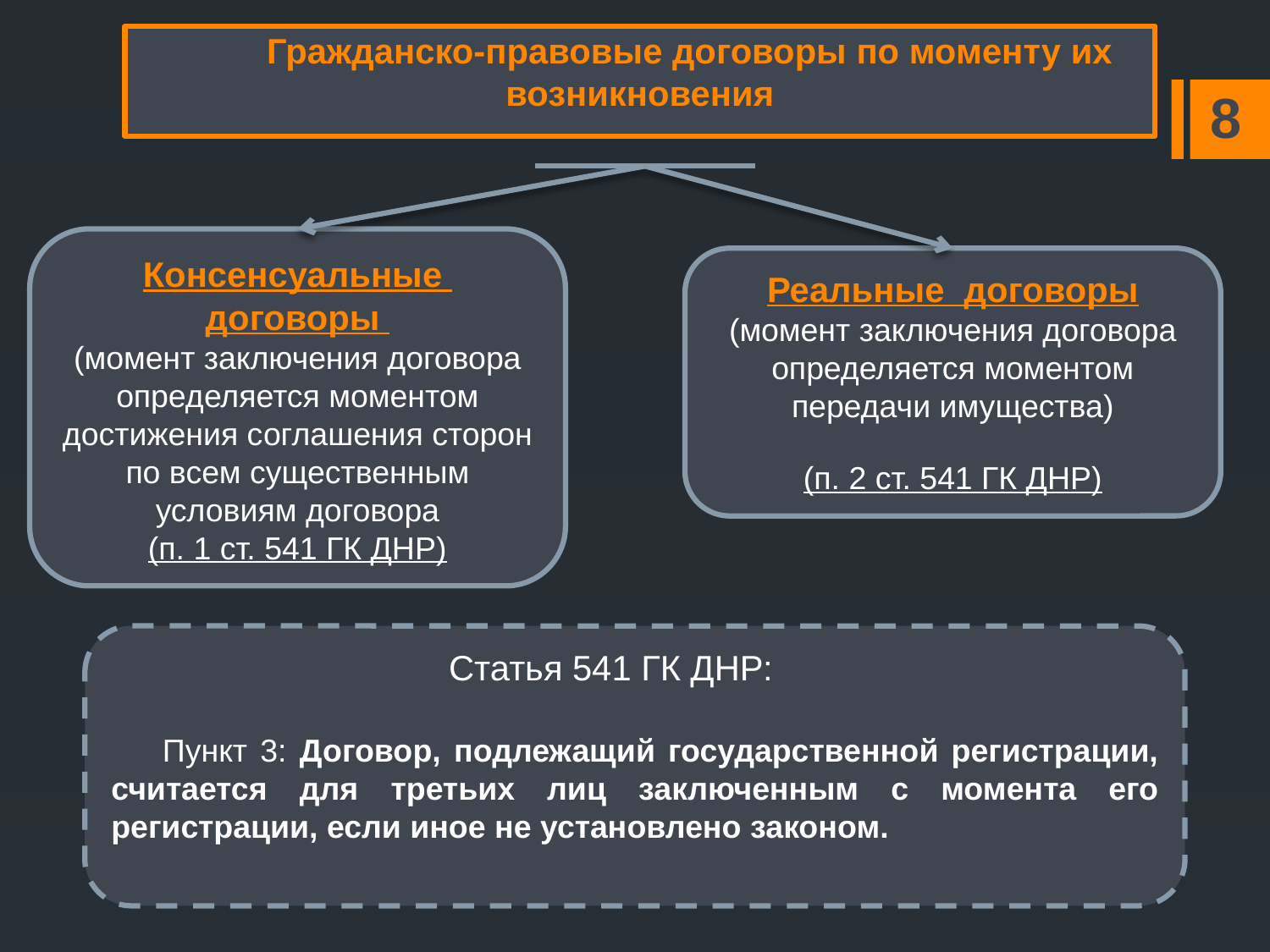

Гражданско-правовые договоры по моменту их возникновения

 8

Консенсуальные  договоры
(момент заключения договора определяется моментом достижения соглашения сторон по всем существенным условиям договора
(п. 1 ст. 541 ГК ДНР)
Реальные  договоры
(момент заключения договора определяется моментом передачи имущества)

(п. 2 ст. 541 ГК ДНР)
Статья 541 ГК ДНР:

    Пункт 3: Договор, подлежащий государственной регистрации, считается для третьих лиц заключенным с момента его регистрации, если иное не установлено законом.